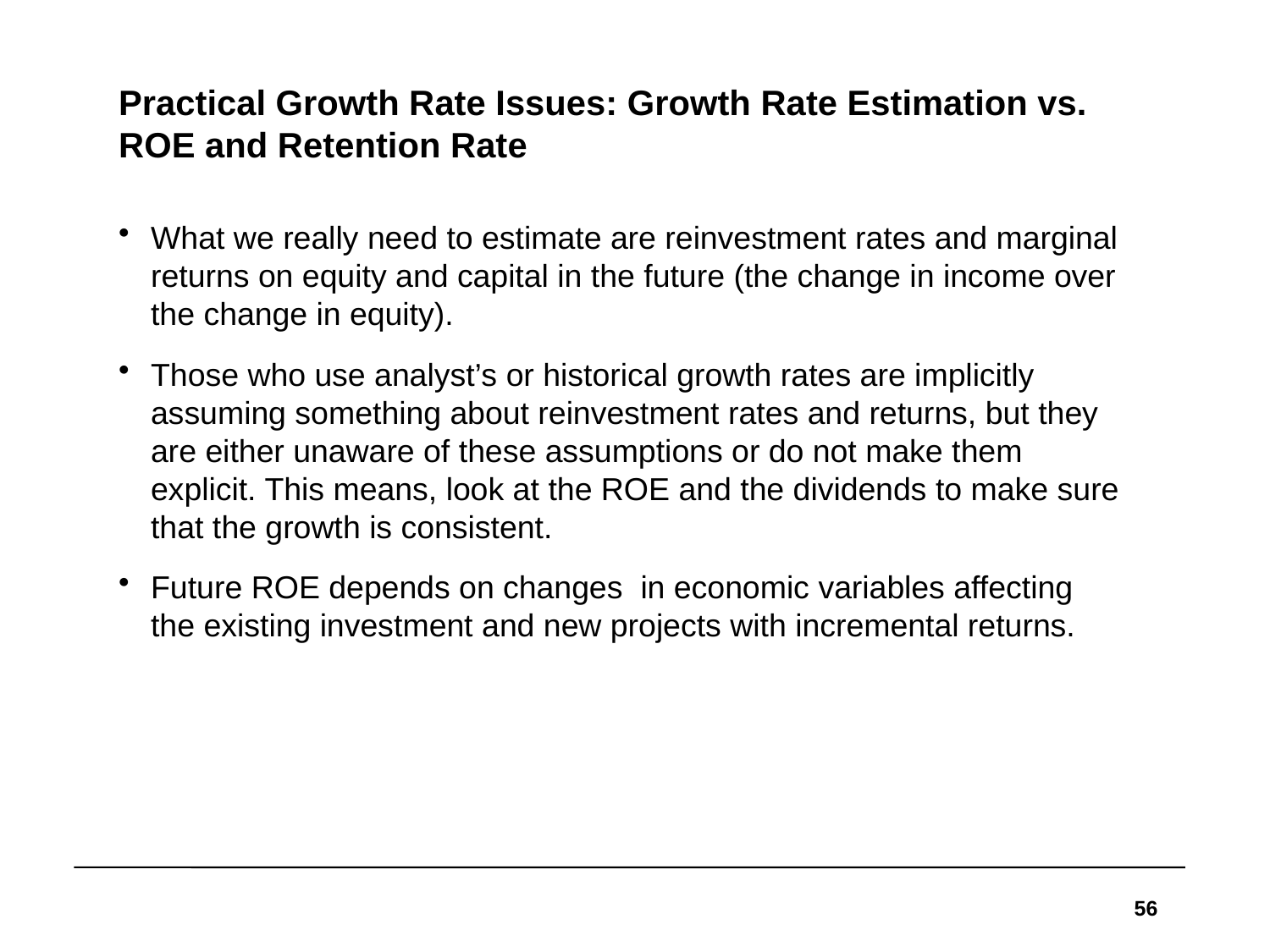

# Practical Growth Rate Issues: Growth Rate Estimation vs. ROE and Retention Rate
What we really need to estimate are reinvestment rates and marginal returns on equity and capital in the future (the change in income over the change in equity).
Those who use analyst’s or historical growth rates are implicitly assuming something about reinvestment rates and returns, but they are either unaware of these assumptions or do not make them explicit. This means, look at the ROE and the dividends to make sure that the growth is consistent.
Future ROE depends on changes  in economic variables affecting the existing investment and new projects with incremental returns.